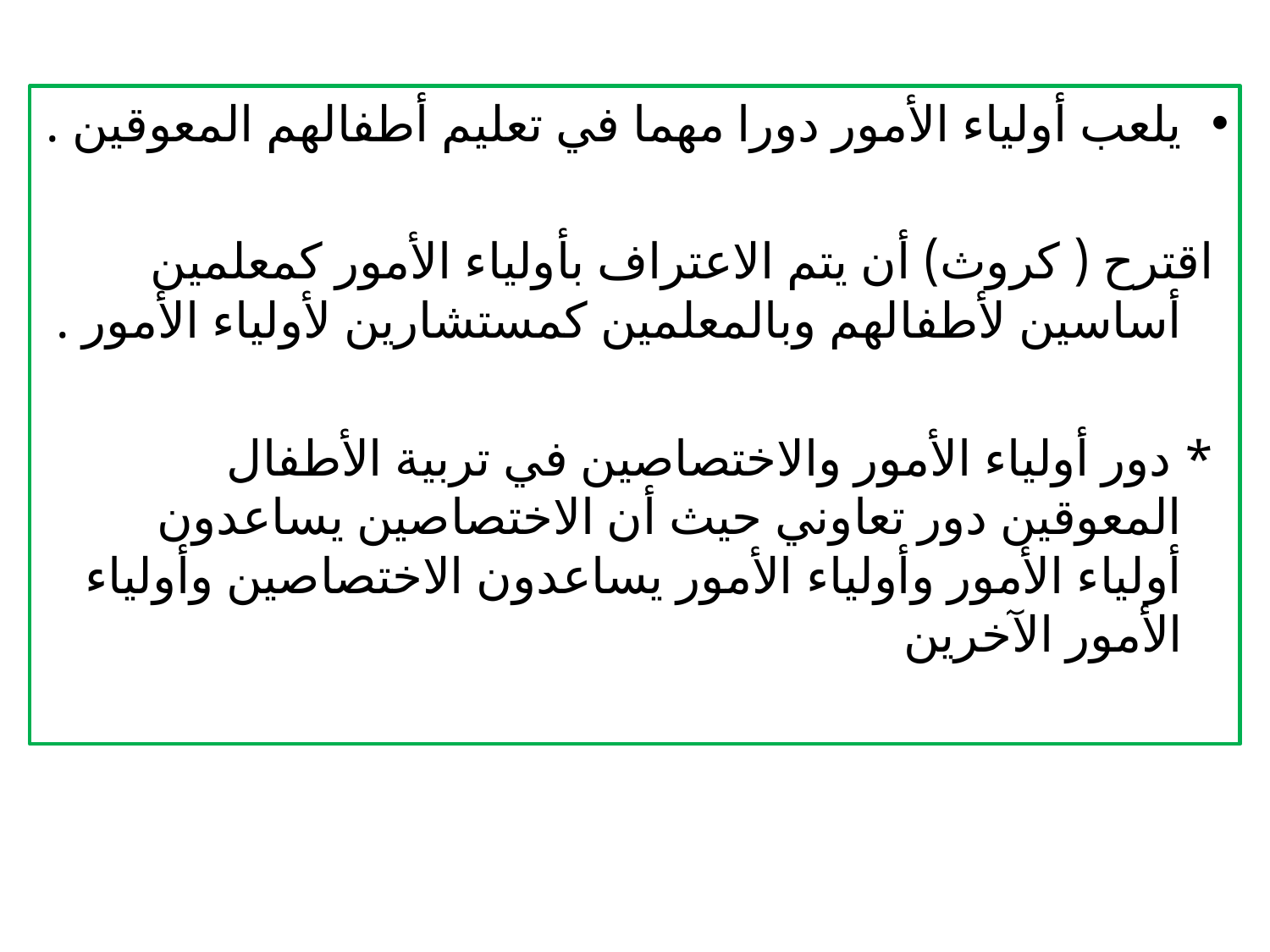

يلعب أولياء الأمور دورا مهما في تعليم أطفالهم المعوقين .

 اقترح ( كروث) أن يتم الاعتراف بأولياء الأمور كمعلمين أساسين لأطفالهم وبالمعلمين كمستشارين لأولياء الأمور .

 * دور أولياء الأمور والاختصاصين في تربية الأطفال المعوقين دور تعاوني حيث أن الاختصاصين يساعدون أولياء الأمور وأولياء الأمور يساعدون الاختصاصين وأولياء الأمور الآخرين